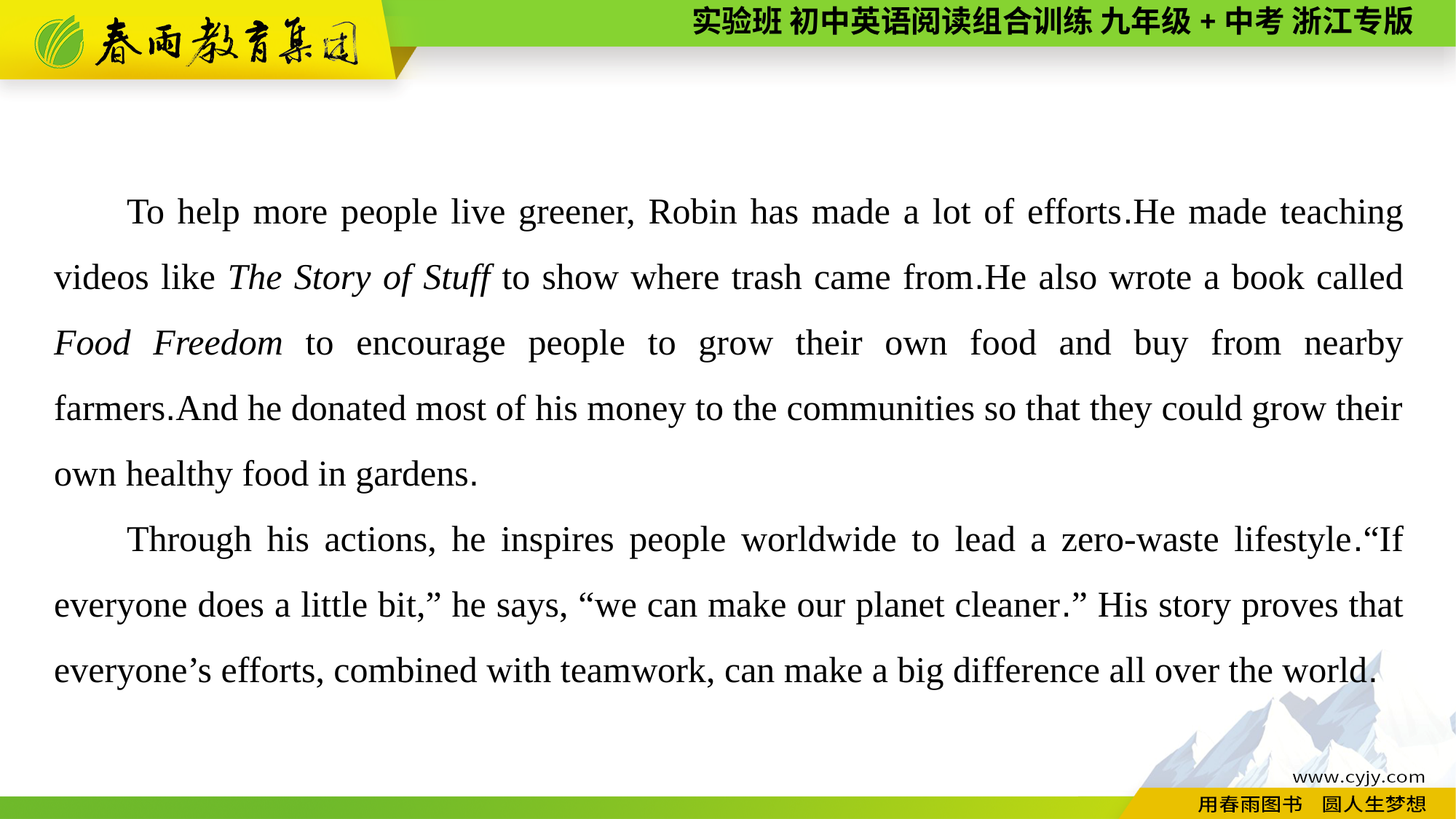

To help more people live greener, Robin has made a lot of efforts.He made teaching videos like The Story of Stuff to show where trash came from.He also wrote a book called Food Freedom to encourage people to grow their own food and buy from nearby farmers.And he donated most of his money to the communities so that they could grow their own healthy food in gardens.
Through his actions, he inspires people worldwide to lead a zero-waste lifestyle.“If everyone does a little bit,” he says, “we can make our planet cleaner.” His story proves that everyone’s efforts, combined with teamwork, can make a big difference all over the world.